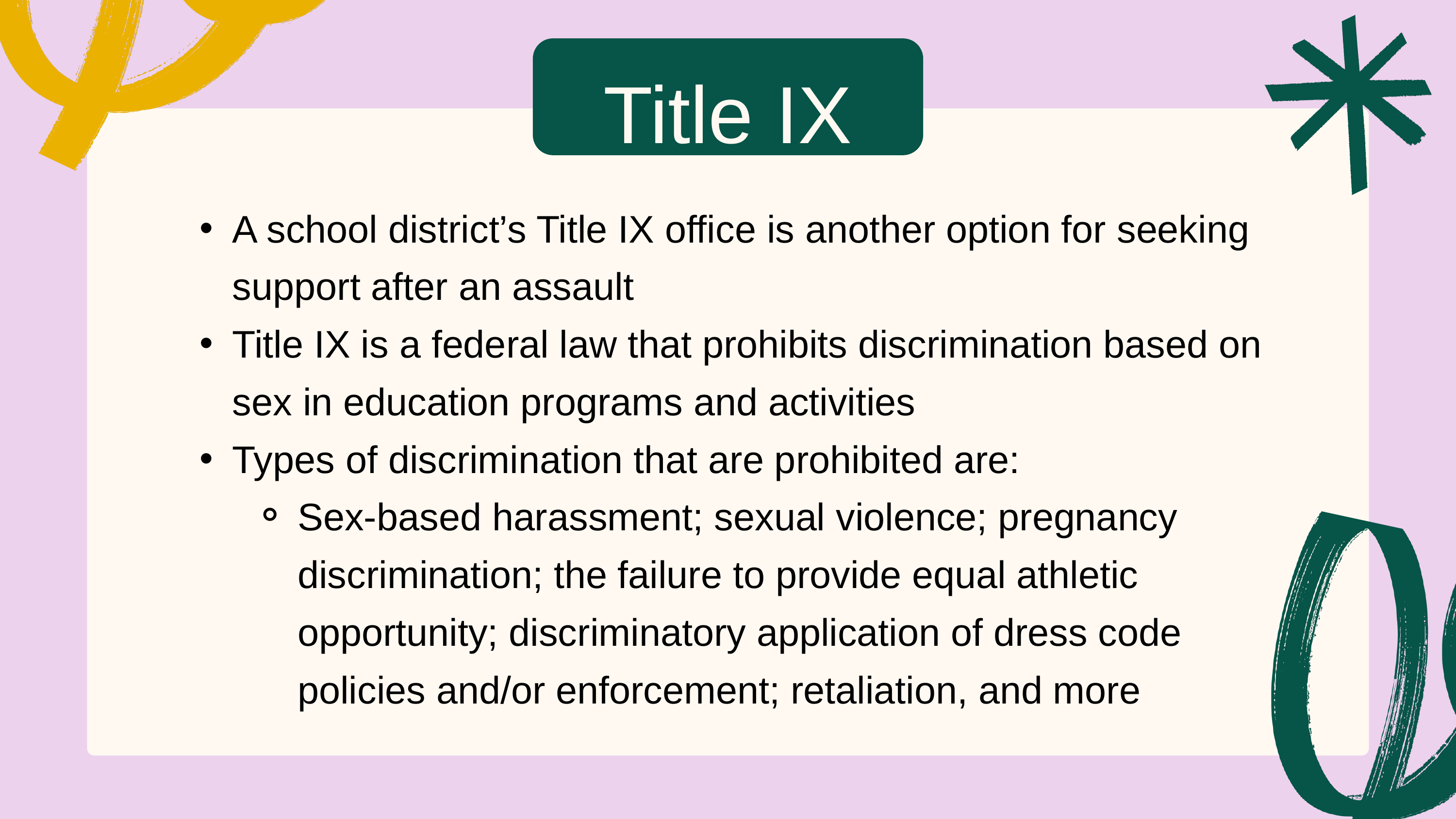

Title IX

A school district’s Title IX office is another option for seeking support after an assault
Title IX is a federal law that prohibits discrimination based on sex in education programs and activities
Types of discrimination that are prohibited are:
Sex-based harassment; sexual violence; pregnancy discrimination; the failure to provide equal athletic opportunity; discriminatory application of dress code policies and/or enforcement; retaliation, and more